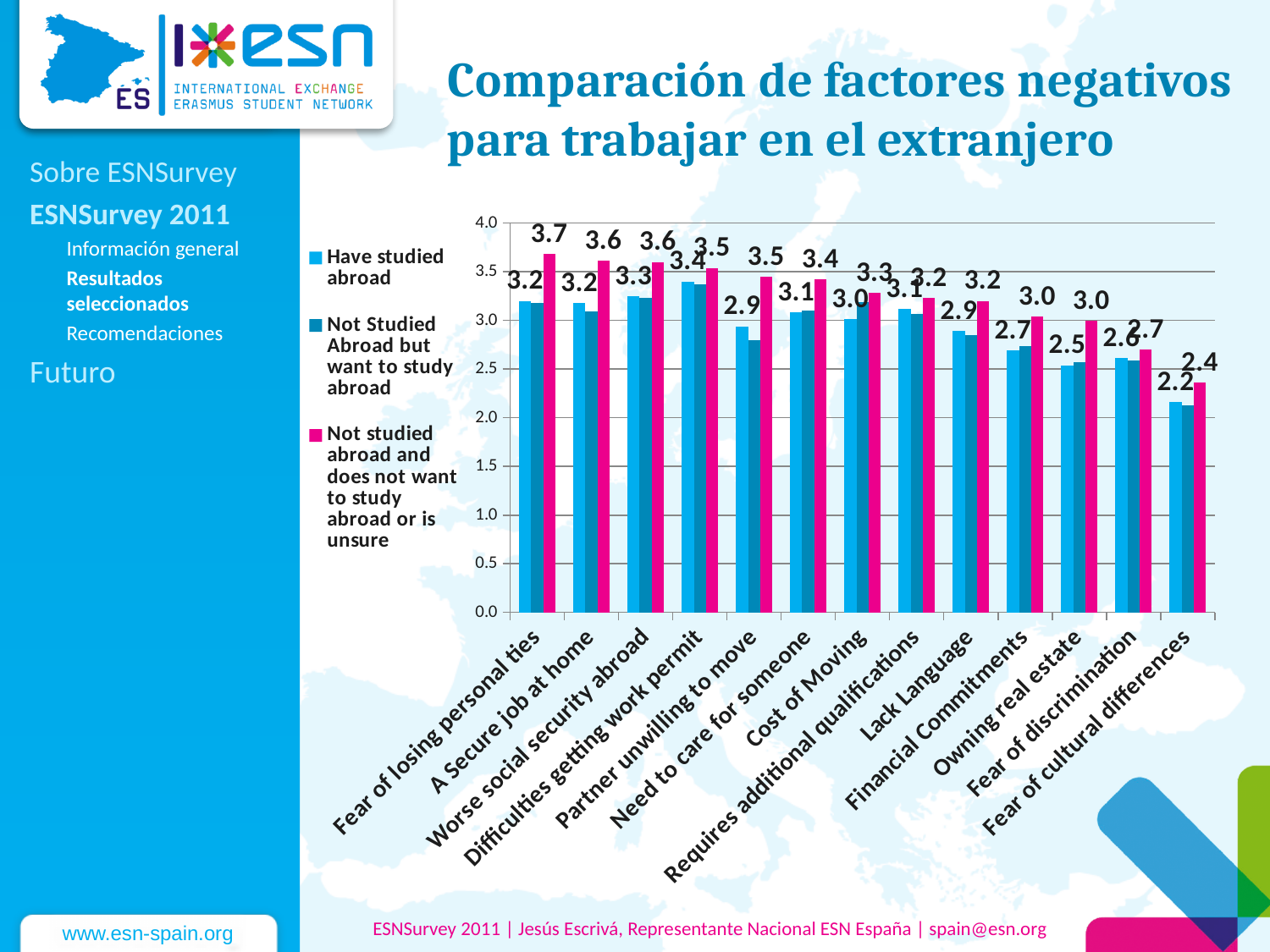

# Comparación de factores negativos para trabajar en el extranjero
Sobre ESNSurvey
ESNSurvey 2011
Información general
Resultados seleccionados
Recomendaciones
Futuro

### Chart

| Category | Have studied abroad | Not Studied Abroad but want to study abroad | Not studied abroad and does not want to study abroad or is unsure |
|---|---|---|---|
| Fear of losing personal ties | 3.2 | 3.18 | 3.68 |
| A Secure job at home | 3.18 | 3.09 | 3.61 |
| Worse social security abroad | 3.25 | 3.23 | 3.6 |
| Difficulties getting work permit | 3.4 | 3.3699999999999997 | 3.54 |
| Partner unwilling to move | 2.94 | 2.8 | 3.4499999999999997 |
| Need to care for someone | 3.08 | 3.1 | 3.42 |
| Cost of Moving | 3.01 | 3.19 | 3.2800000000000002 |
| Requires additional qualifications | 3.12 | 3.07 | 3.23 |
| Lack Language | 2.8899999999999997 | 2.849999999999999 | 3.2 |
| Financial Commitments | 2.69 | 2.74 | 3.04 |
| Owning real estate | 2.54 | 2.57 | 3.0 |
| Fear of discrimination | 2.61 | 2.59 | 2.7 |
| Fear of cultural differences | 2.16 | 2.13 | 2.36 |
ESNSurvey 2011 | Jesús Escrivá, Representante Nacional ESN España | spain@esn.org